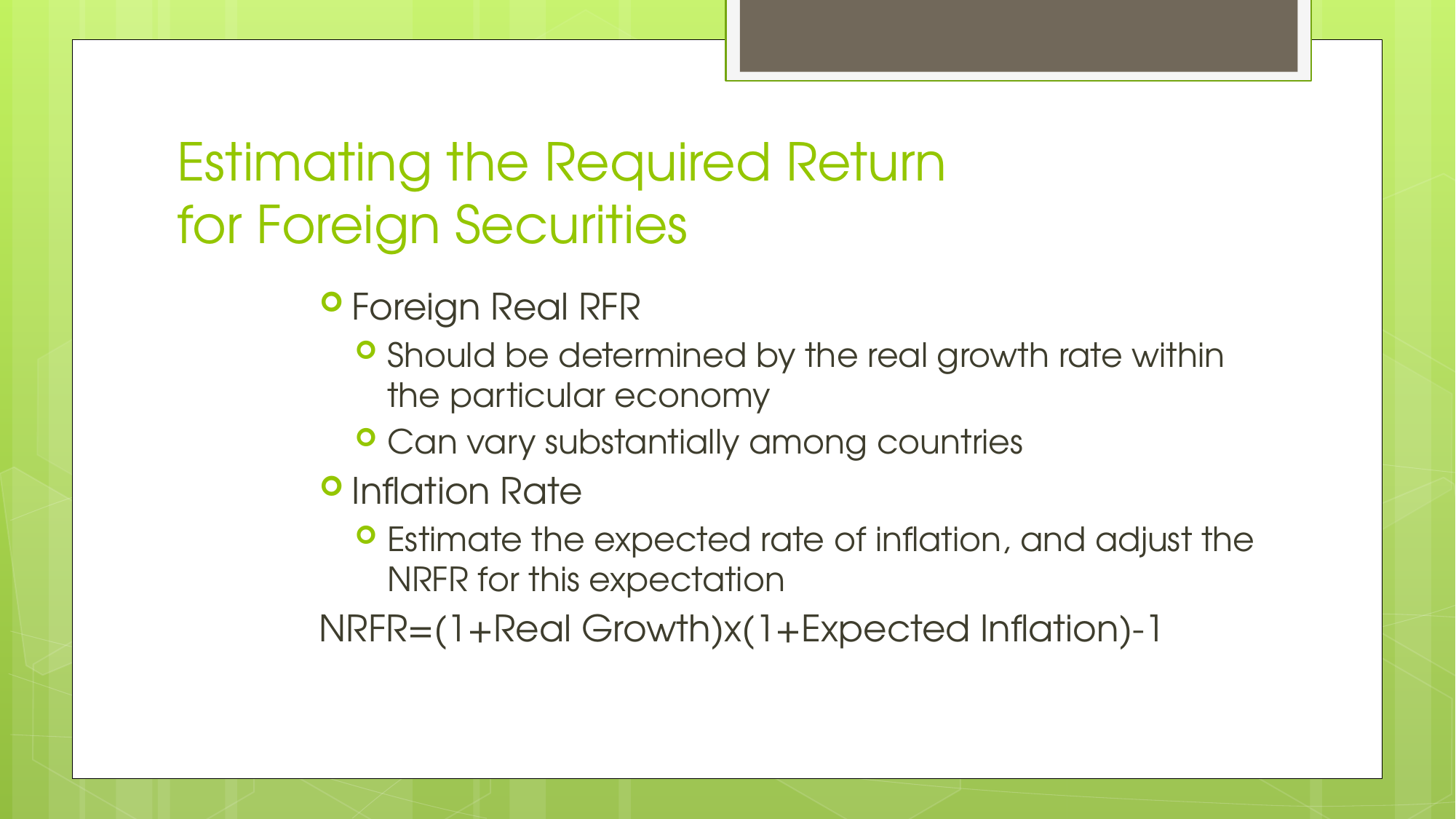

# Estimating the Required Return for Foreign Securities
Foreign Real RFR
Should be determined by the real growth rate within the particular economy
Can vary substantially among countries
Inflation Rate
Estimate the expected rate of inflation, and adjust the NRFR for this expectation
NRFR=(1+Real Growth)x(1+Expected Inflation)-1